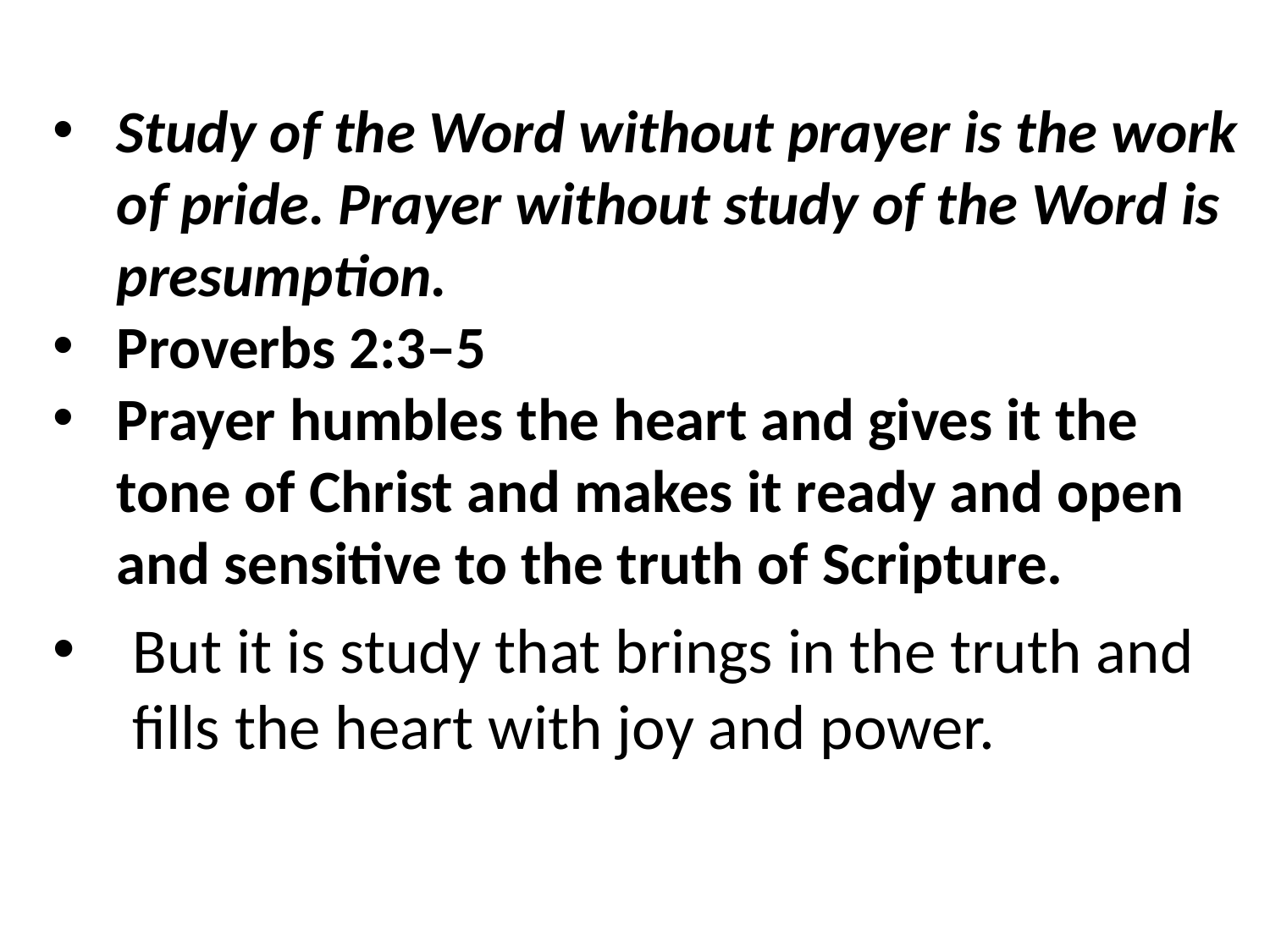

Study of the Word without prayer is the work of pride. Prayer without study of the Word is presumption.
Proverbs 2:3–5
Prayer humbles the heart and gives it the tone of Christ and makes it ready and open and sensitive to the truth of Scripture.
But it is study that brings in the truth and fills the heart with joy and power.